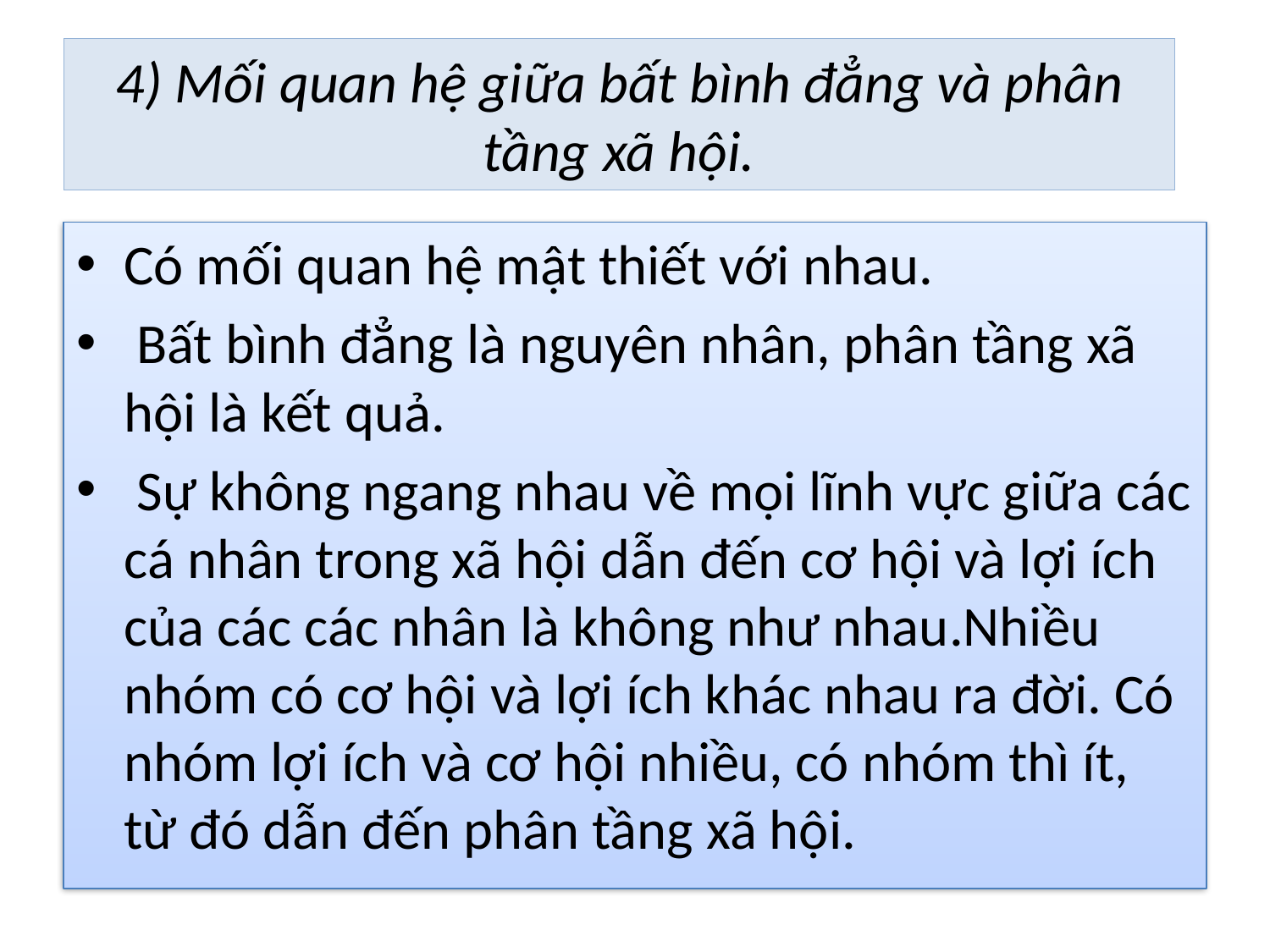

# 4) Mối quan hệ giữa bất bình đẳng và phân tầng xã hội.
Có mối quan hệ mật thiết với nhau.
 Bất bình đẳng là nguyên nhân, phân tầng xã hội là kết quả.
 Sự không ngang nhau về mọi lĩnh vực giữa các cá nhân trong xã hội dẫn đến cơ hội và lợi ích của các các nhân là không như nhau.Nhiều nhóm có cơ hội và lợi ích khác nhau ra đời. Có nhóm lợi ích và cơ hội nhiều, có nhóm thì ít, từ đó dẫn đến phân tầng xã hội.